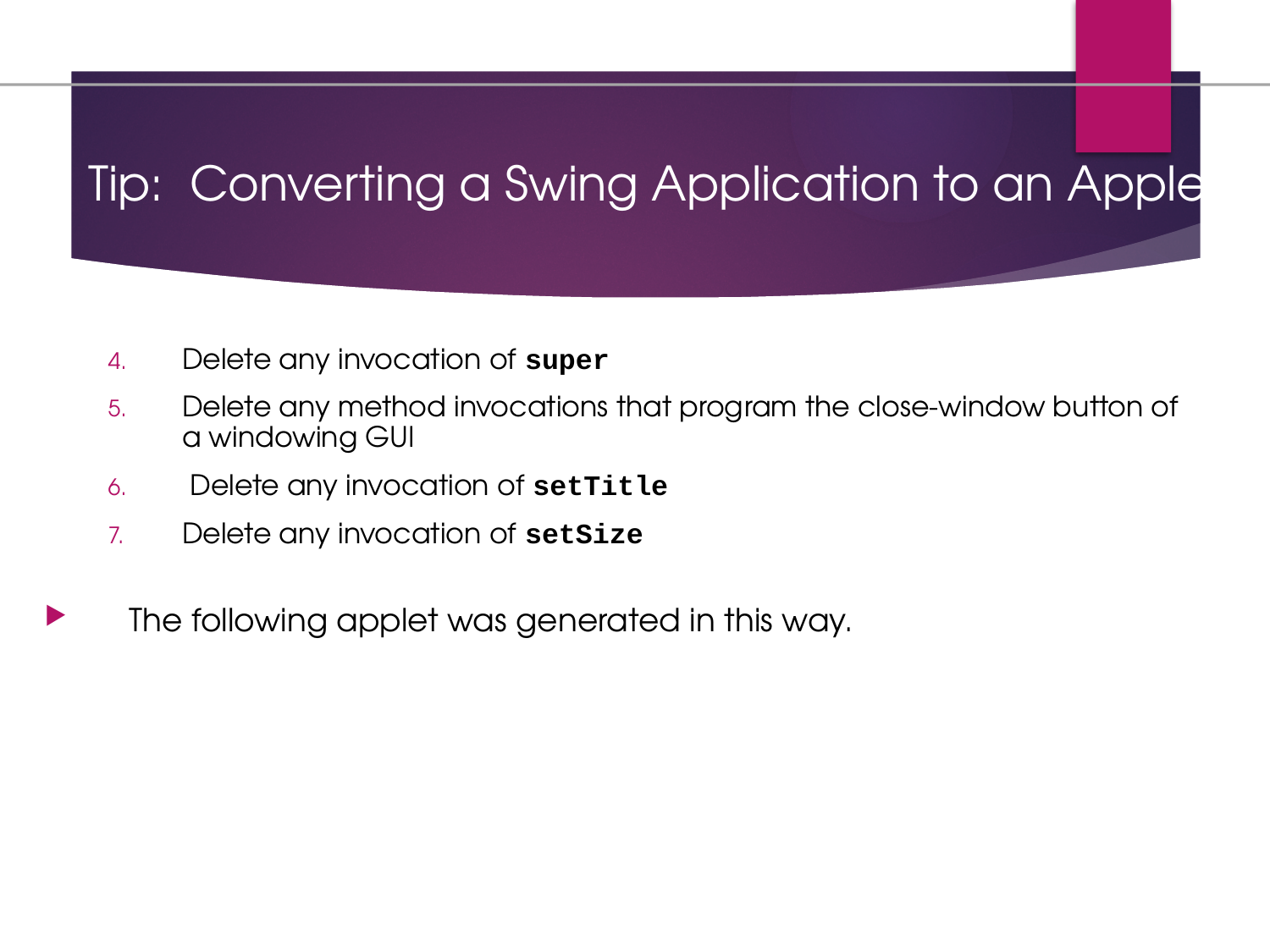

# Tip:  Converting a Swing Application to an Applet (2)
Delete any invocation of super
Delete any method invocations that program the close-window button of a windowing GUI
 Delete any invocation of setTitle
Delete any invocation of setSize

The following applet was generated in this way.